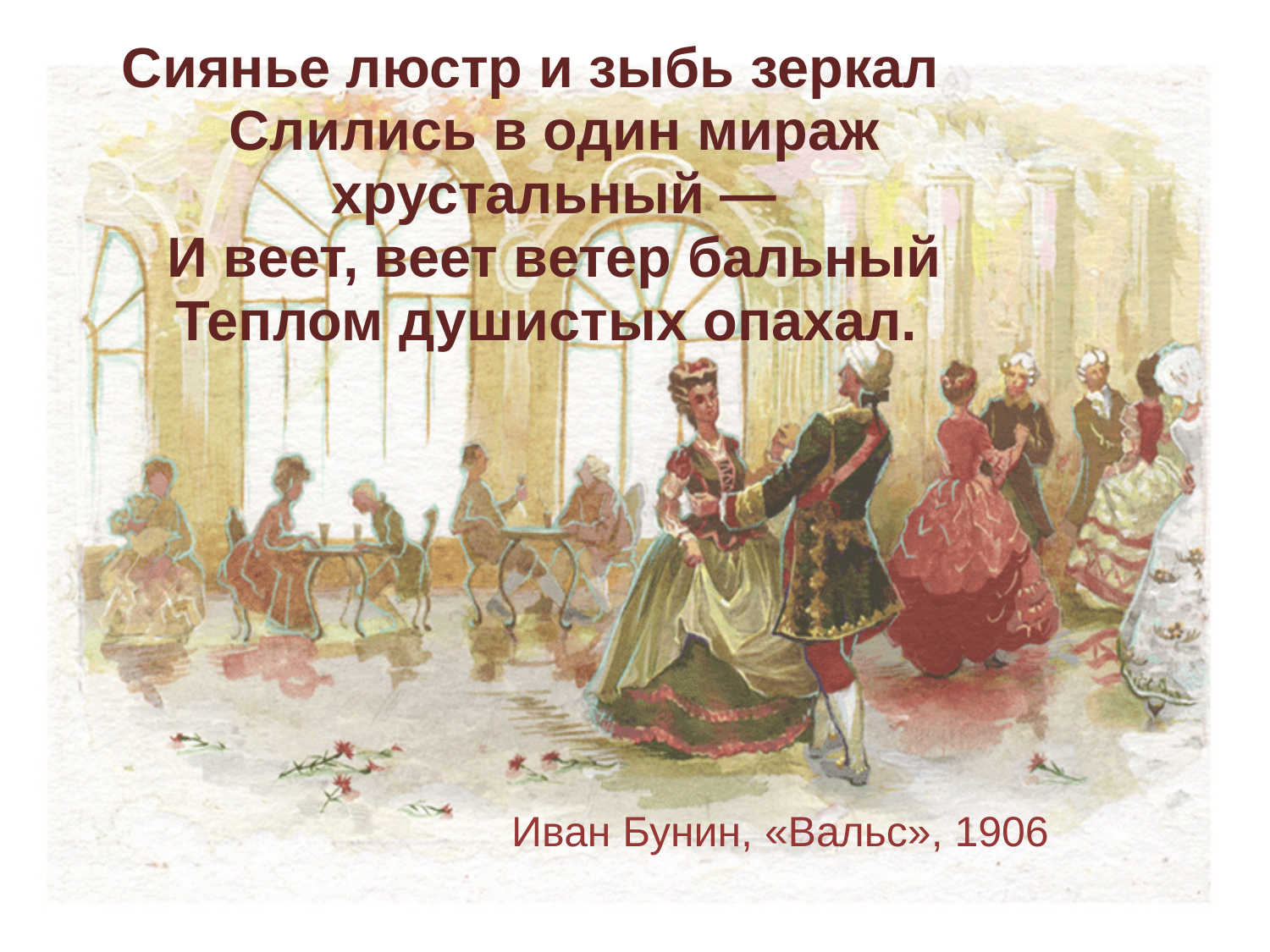

Сиянье люстр и зыбь зеркал
Слились в один мираж хрустальный —
И веет, веет ветер бальный
Теплом душистых опахал.

Иван Бунин, «Вальс», 1906